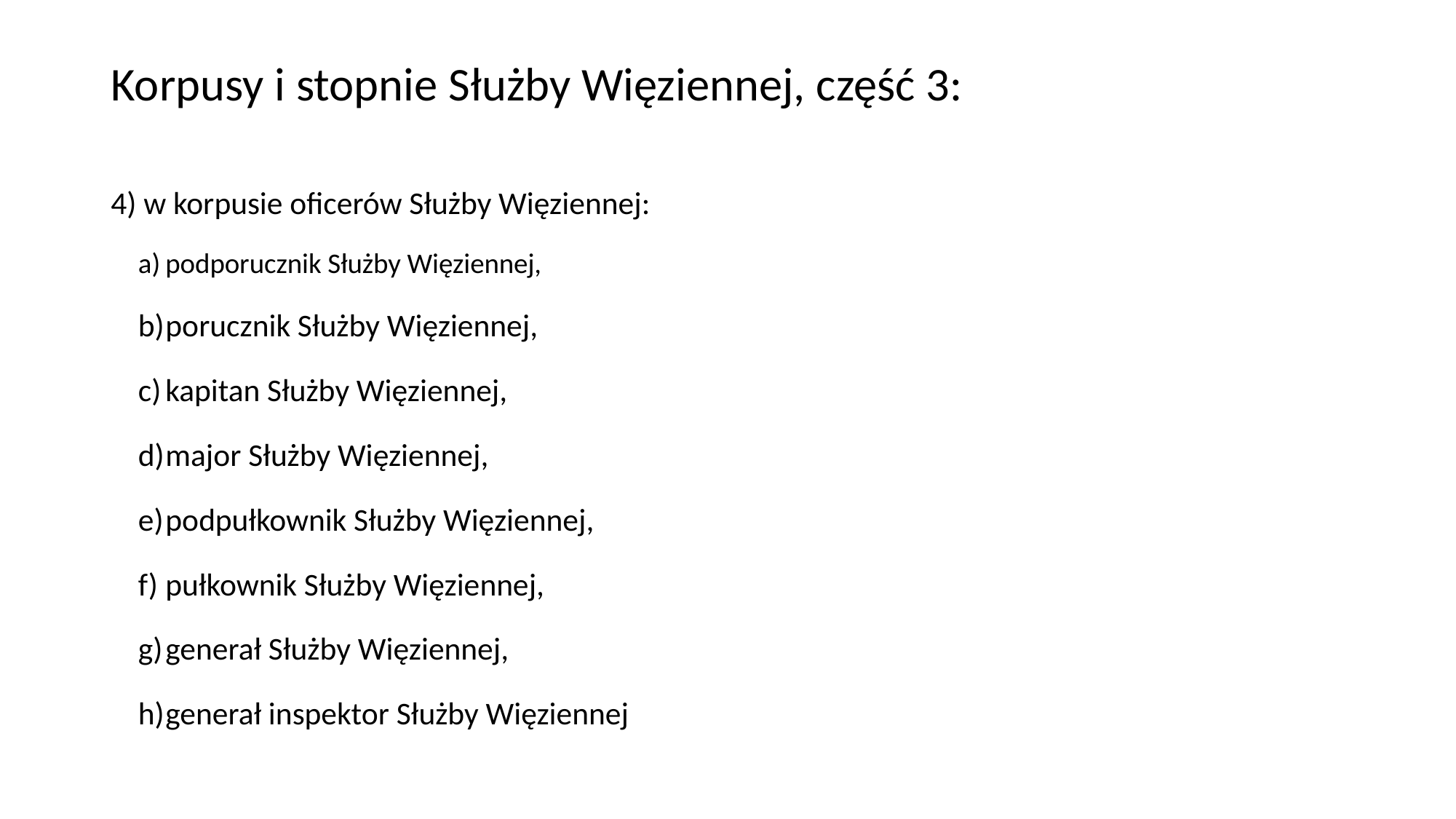

# Korpusy i stopnie Służby Więziennej, część 3:
4) w korpusie oficerów Służby Więziennej:
podporucznik Służby Więziennej,
porucznik Służby Więziennej,
kapitan Służby Więziennej,
major Służby Więziennej,
podpułkownik Służby Więziennej,
pułkownik Służby Więziennej,
generał Służby Więziennej,
generał inspektor Służby Więziennej